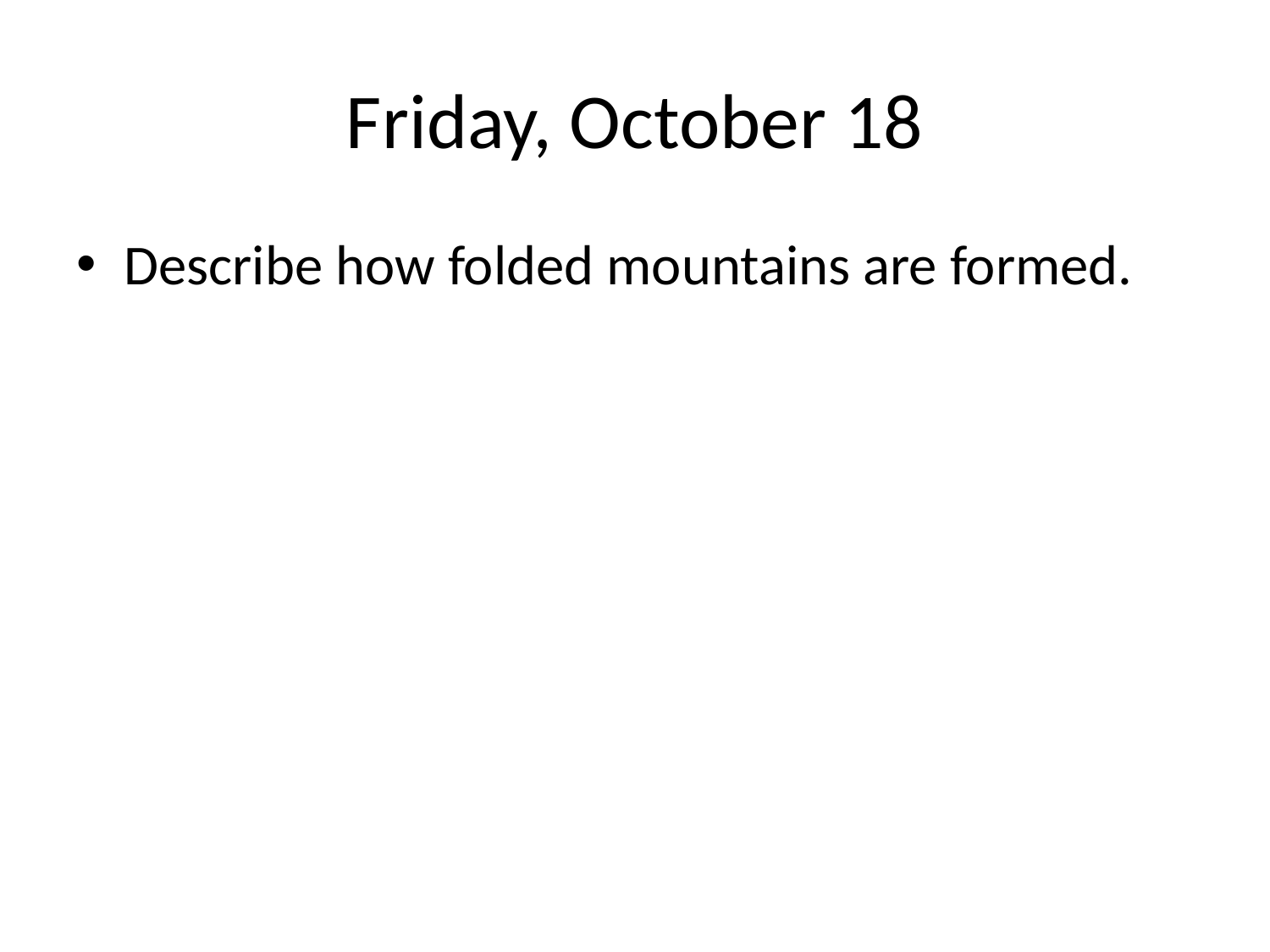

# Friday, October 18
Describe how folded mountains are formed.